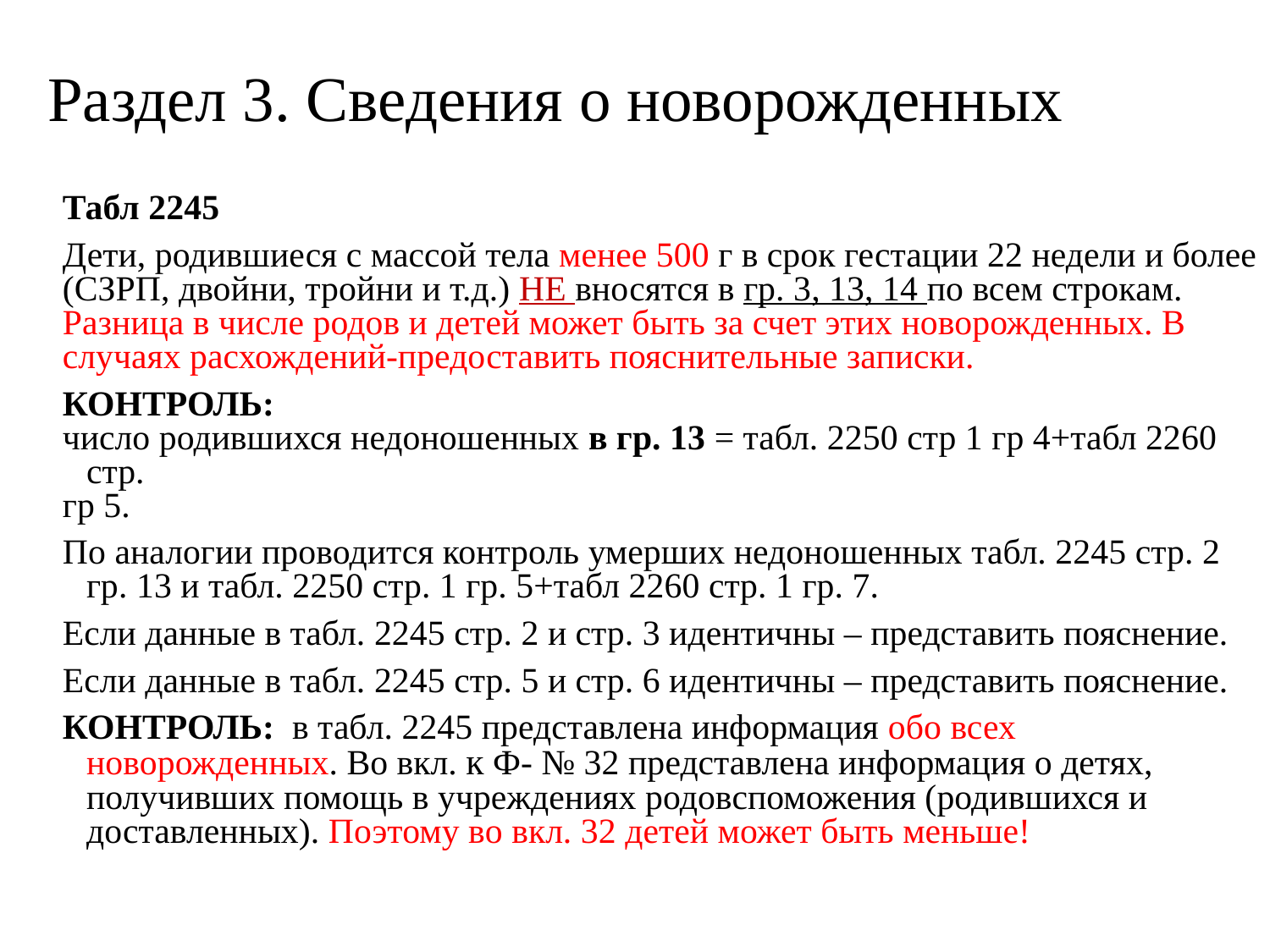

Раздел 3. Сведения о новорожденных
Табл 2245
Дети, родившиеся с массой тела менее 500 г в срок гестации 22 недели и более (СЗРП, двойни, тройни и т.д.) НЕ вносятся в гр. 3, 13, 14 по всем строкам. Разница в числе родов и детей может быть за счет этих новорожденных. В случаях расхождений-предоставить пояснительные записки.
КОНТРОЛЬ:
число родившихся недоношенных в гр. 13 = табл. 2250 стр 1 гр 4+табл 2260 стр.
гр 5.
По аналогии проводится контроль умерших недоношенных табл. 2245 стр. 2 гр. 13 и табл. 2250 стр. 1 гр. 5+табл 2260 стр. 1 гр. 7.
Если данные в табл. 2245 стр. 2 и стр. 3 идентичны – представить пояснение.
Если данные в табл. 2245 стр. 5 и стр. 6 идентичны – представить пояснение.
КОНТРОЛЬ:  в табл. 2245 представлена информация обо всех новорожденных. Во вкл. к Ф- № 32 представлена информация о детях, получивших помощь в учреждениях родовспоможения (родившихся и доставленных). Поэтому во вкл. 32 детей может быть меньше!